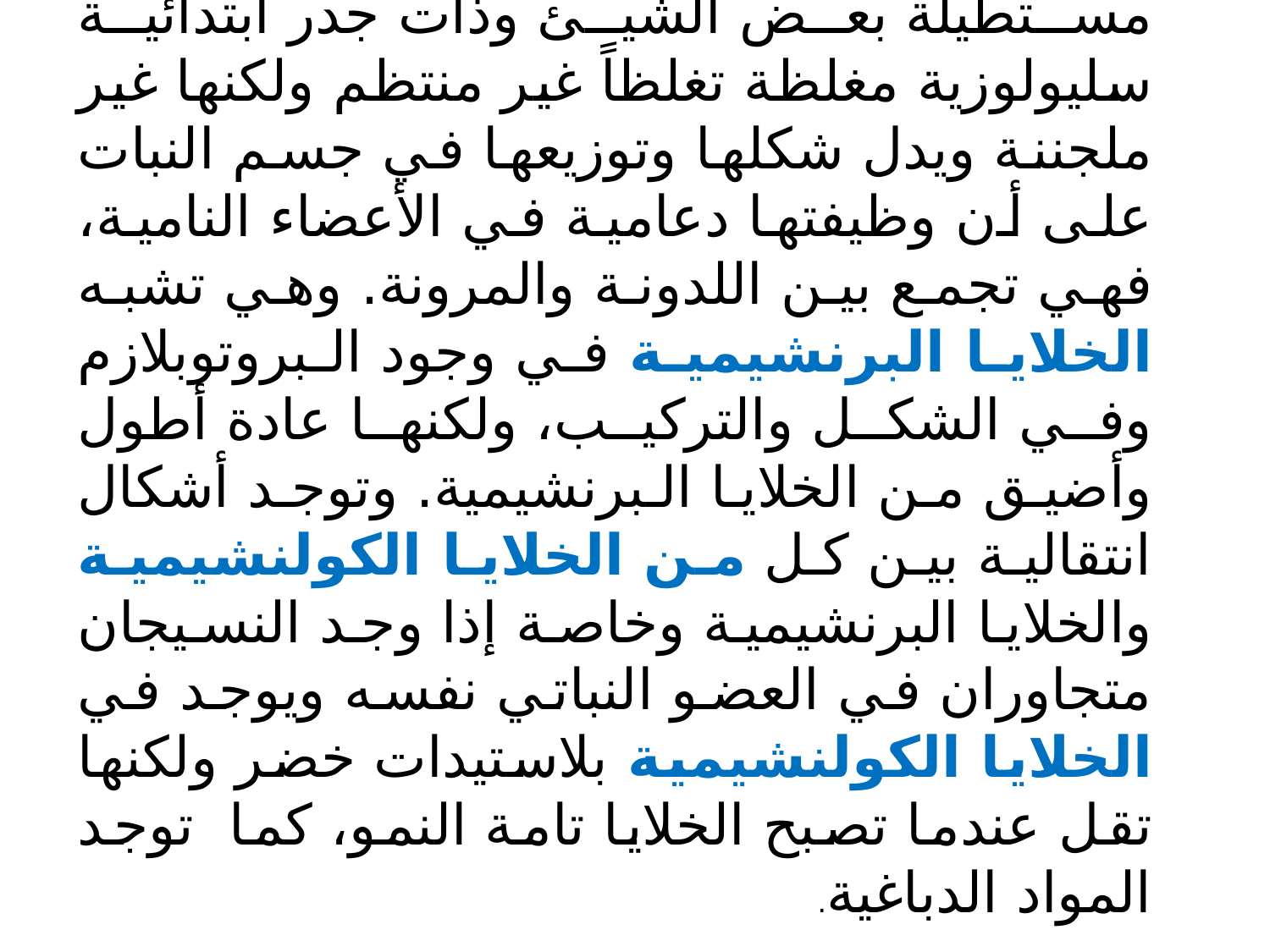

النسيج الكولنشيمي: Collenchyma
هو نسيج بسيط يتكون من خلايا حية مستطيلة بعض الشيئ وذات جدر ابتدائية سليولوزية مغلظة تغلظاً غير منتظم ولكنها غير ملجننة ويدل شكلها وتوزيعها في جسم النبات على أن وظيفتها دعامية في الأعضاء النامية، فهي تجمع بين اللدونة والمرونة. وهي تشبه الخلايا البرنشيمية في وجود البروتوبلازم وفي الشكل والتركيب، ولكنها عادة أطول وأضيق من الخلايا البرنشيمية. وتوجد أشكال انتقالية بين كل من الخلايا الكولنشيمية والخلايا البرنشيمية وخاصة إذا وجد النسيجان متجاوران في العضو النباتي نفسه ويوجد في الخلايا الكولنشيمية بلاستيدات خضر ولكنها تقل عندما تصبح الخلايا تامة النمو، كما  توجد المواد الدباغية.